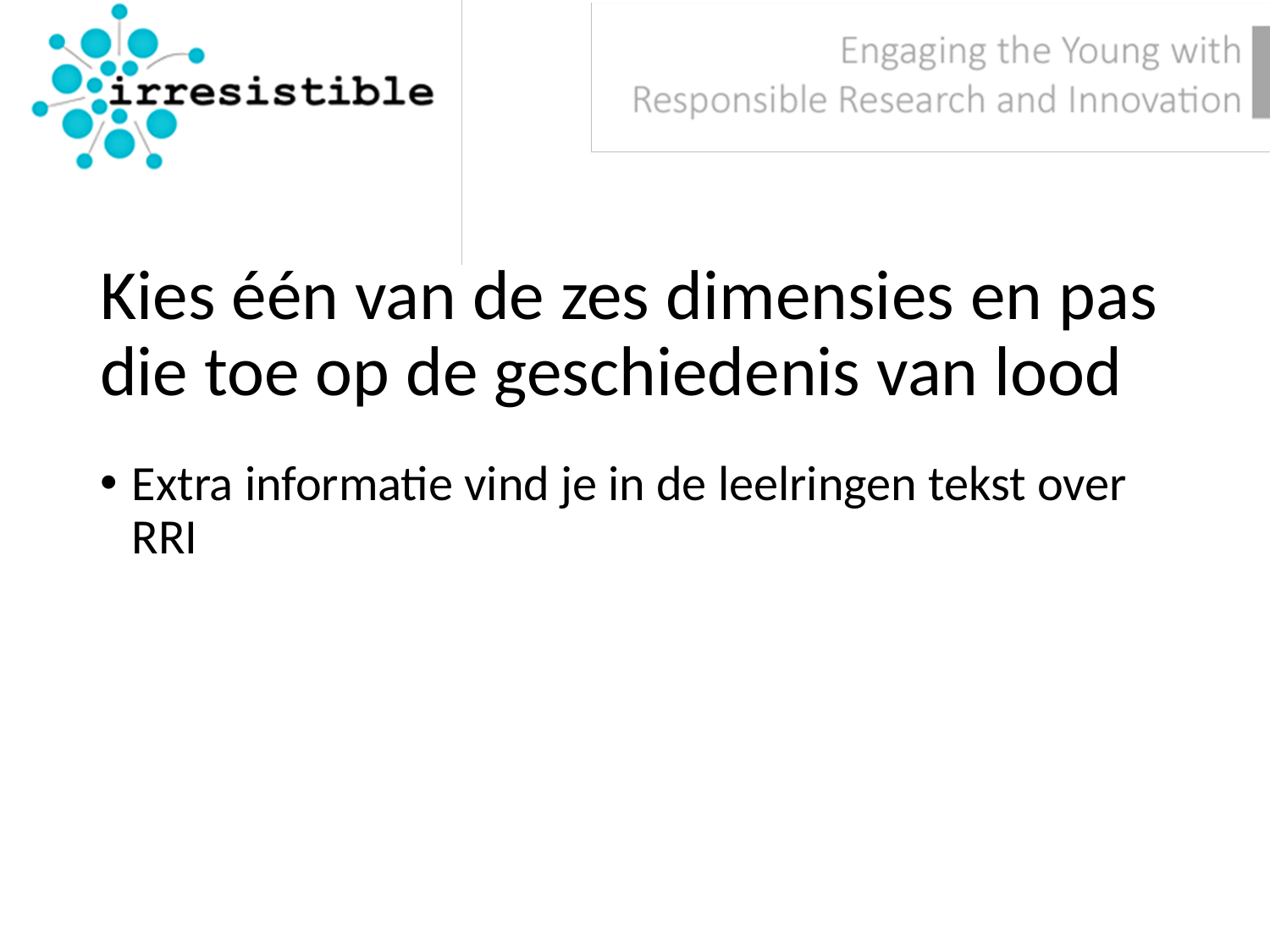

# Kies één van de zes dimensies en pas die toe op de geschiedenis van lood
Extra informatie vind je in de leelringen tekst over RRI